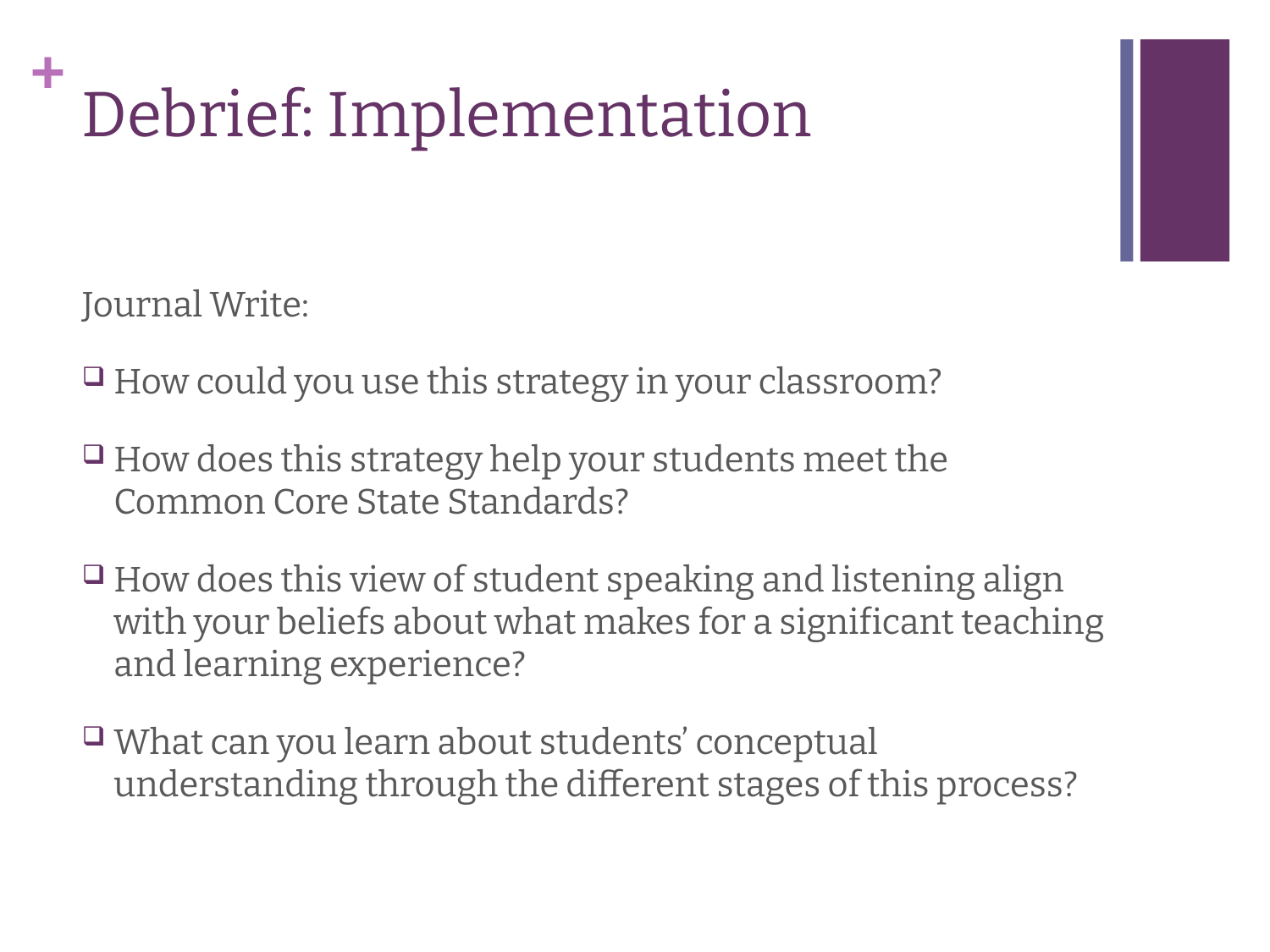

# Debrief: Implementation
Journal Write:
How could you use this strategy in your classroom?
How does this strategy help your students meet the Common Core State Standards?
How does this view of student speaking and listening align with your beliefs about what makes for a significant teaching and learning experience?
What can you learn about students’ conceptual understanding through the different stages of this process?